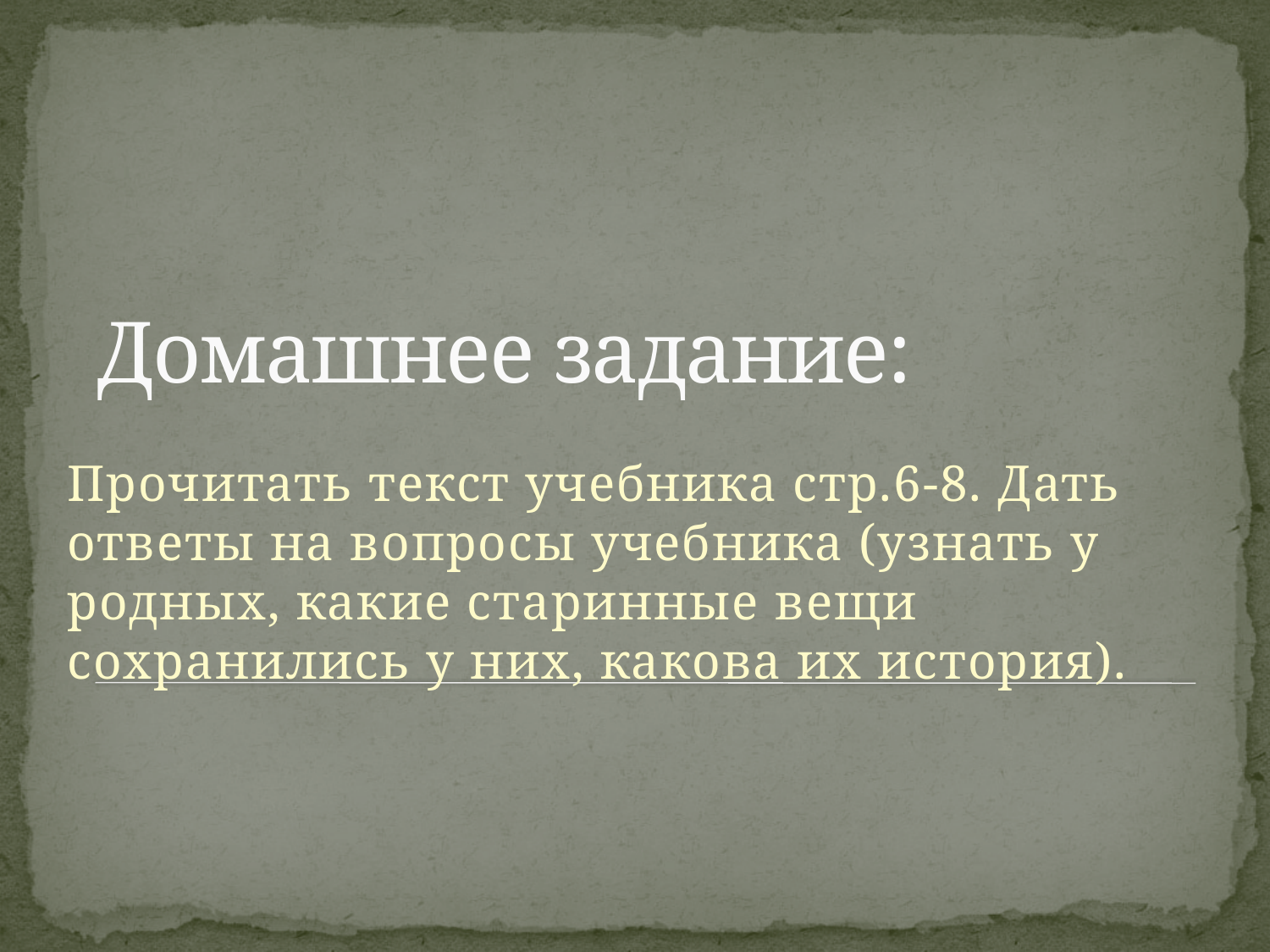

# Домашнее задание:
Прочитать текст учебника стр.6-8. Дать ответы на вопросы учебника (узнать у родных, какие старинные вещи сохранились у них, какова их история).